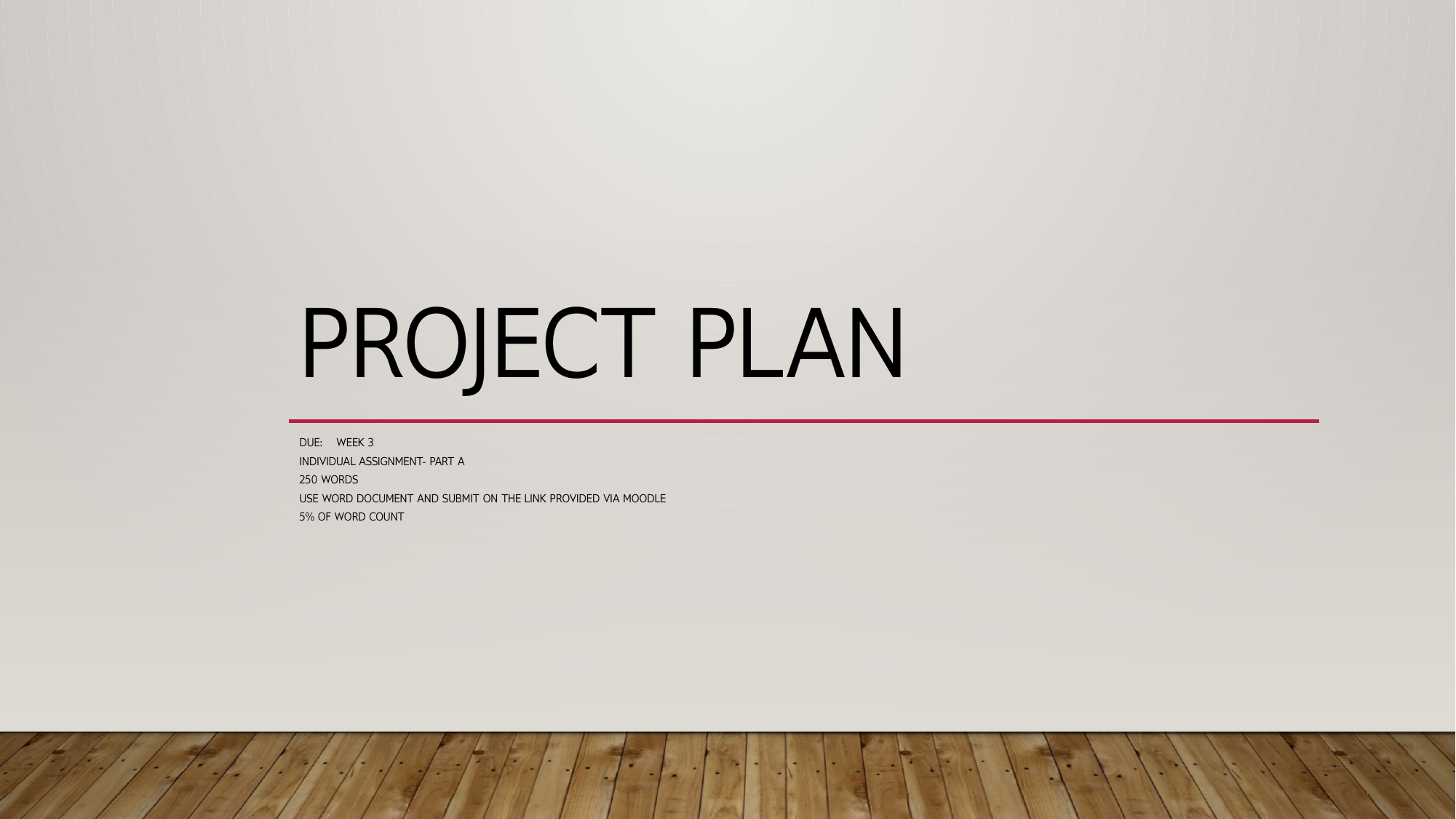

# Project Plan
Due:    week 3
INDIVIDUAL ASSIGNMENT- Part A
250 words
Use word document and submit on the link provided via moodle
5% OF WORD COUNT